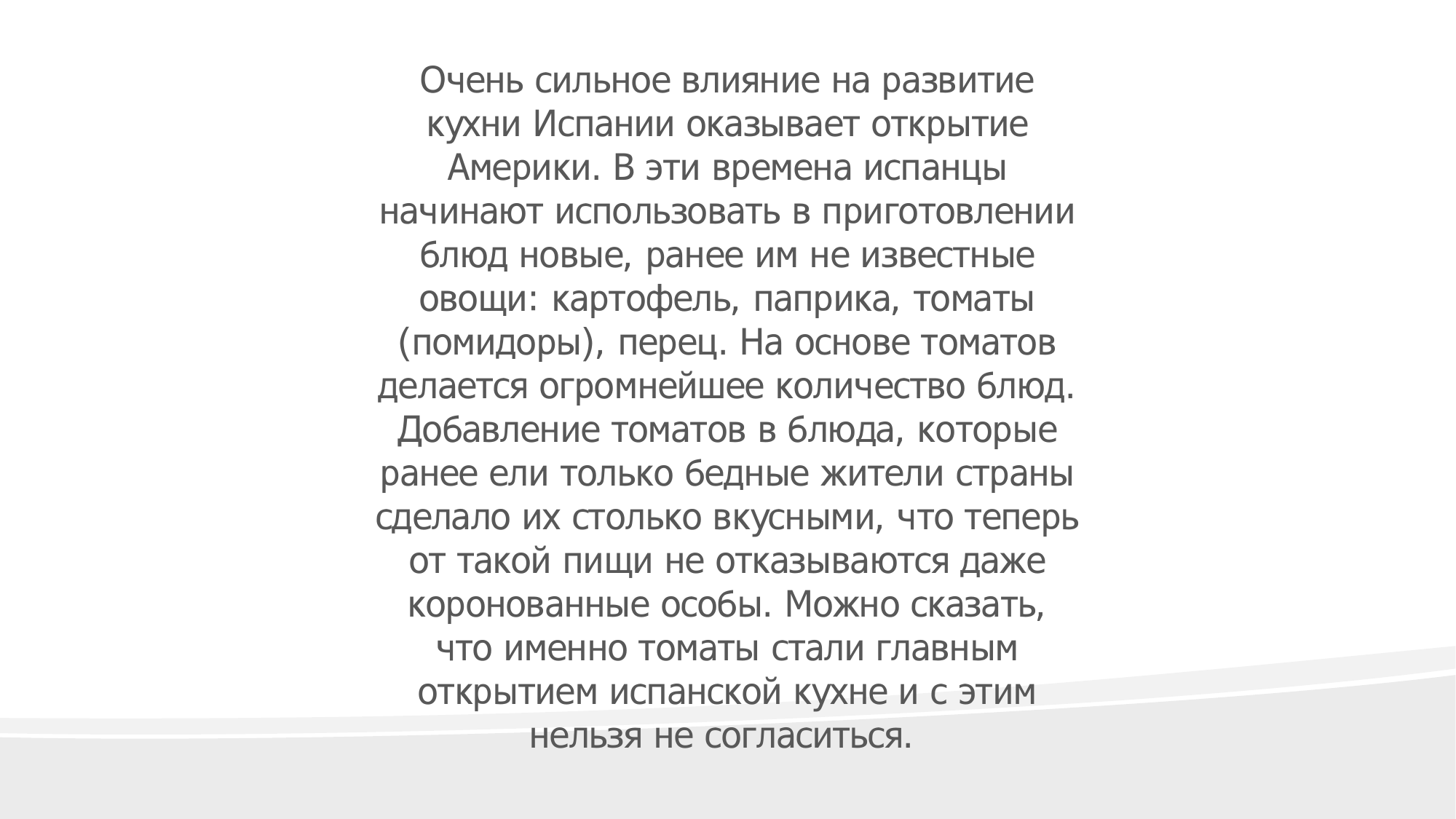

Очень сильное влияние на развитие кухни Испании оказывает открытие Америки. В эти времена испанцы начинают использовать в приготовлении блюд новые, ранее им не известные овощи: картофель, паприка, томаты (помидоры), перец. На основе томатов делается огромнейшее количество блюд. Добавление томатов в блюда, которые ранее ели только бедные жители страны сделало их столько вкусными, что теперь от такой пищи не отказываются даже коронованные особы. Можно сказать, что именно томаты стали главным открытием испанской кухне и с этим нельзя не согласиться.